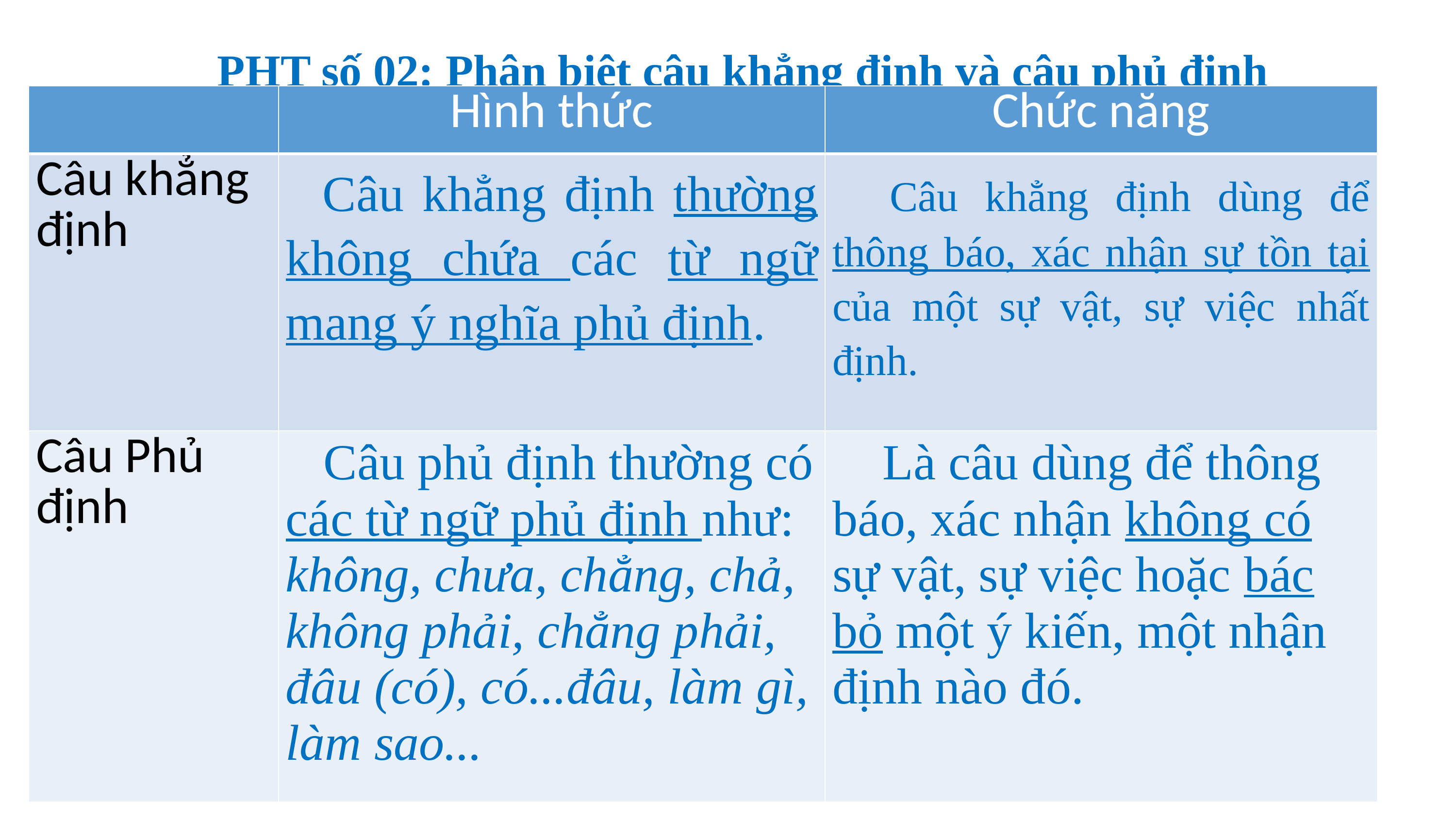

PHT số 02: Phân biệt câu khẳng định và câu phủ định

#
|  | Hình thức | Chức năng |
| --- | --- | --- |
| Câu khẳng định | Câu khẳng định thường không chứa các từ ngữ mang ý nghĩa phủ định. | Câu khẳng định dùng để thông báo, xác nhận sự tồn tại của một sự vật, sự việc nhất định. |
| Câu Phủ định | Câu phủ định thường có các từ ngữ phủ định như: không, chưa, chẳng, chả, không phải, chẳng phải, đâu (có), có...đâu, làm gì, làm sao... | Là câu dùng để thông báo, xác nhận không có sự vật, sự việc hoặc bác bỏ một ý kiến, một nhận định nào đó. |